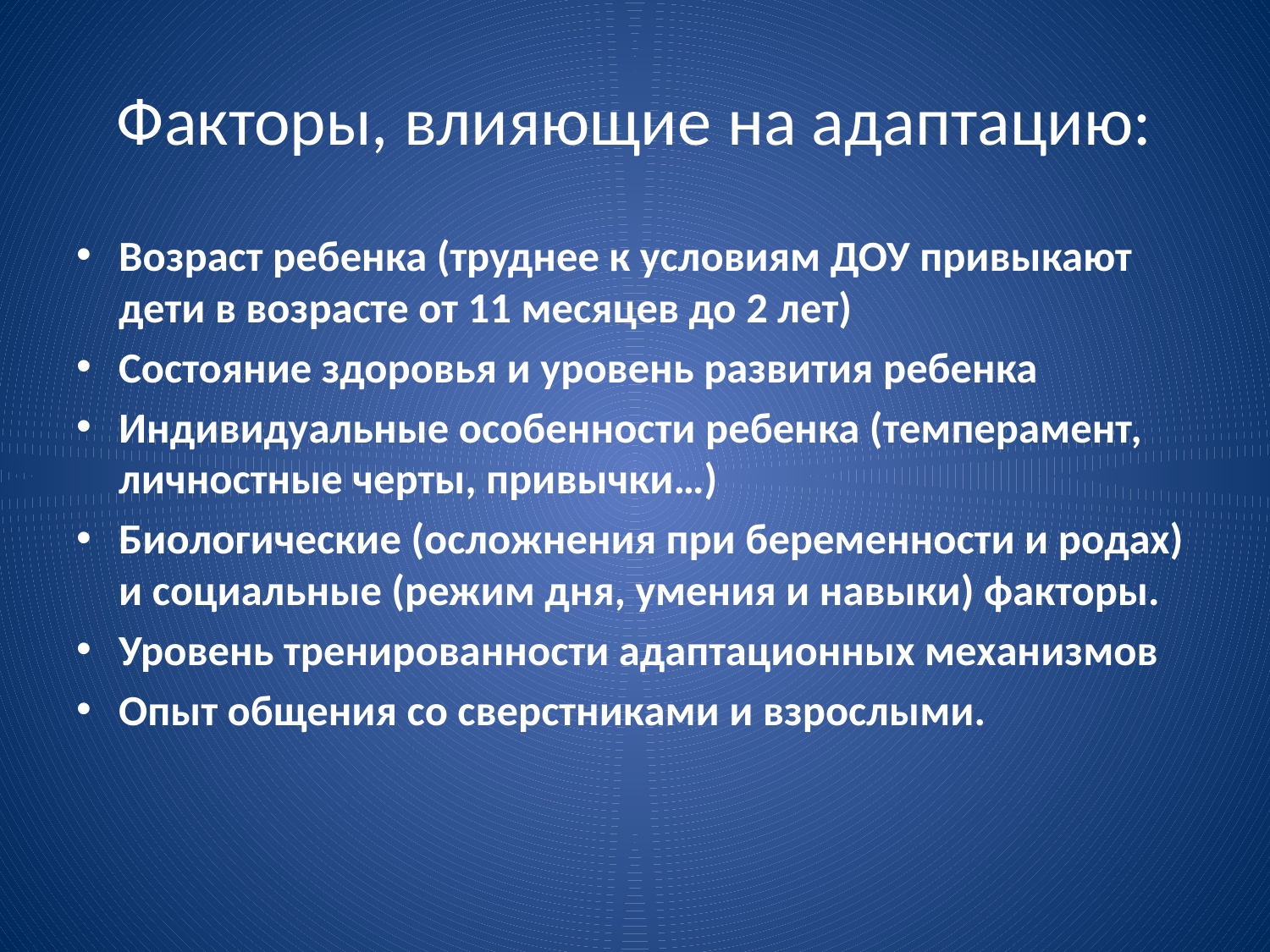

# Факторы, влияющие на адаптацию:
Возраст ребенка (труднее к условиям ДОУ привыкают дети в возрасте от 11 месяцев до 2 лет)
Состояние здоровья и уровень развития ребенка
Индивидуальные особенности ребенка (темперамент, личностные черты, привычки…)
Биологические (осложнения при беременности и родах) и социальные (режим дня, умения и навыки) факторы.
Уровень тренированности адаптационных механизмов
Опыт общения со сверстниками и взрослыми.